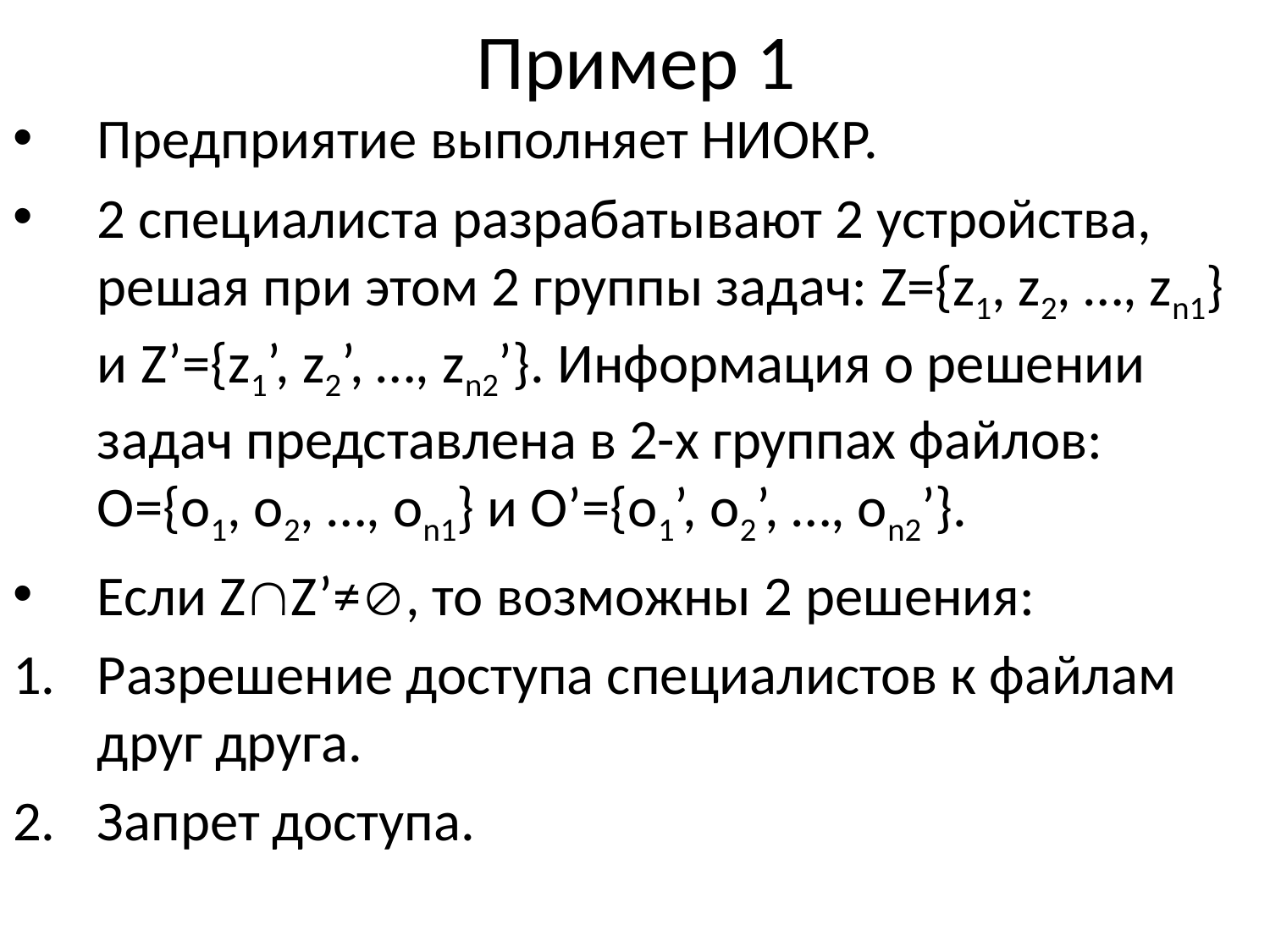

# Пример 1
Предприятие выполняет НИОКР.
2 специалиста разрабатывают 2 устройства, решая при этом 2 группы задач: Z={z1, z2, …, zn1} и Z’={z1’, z2’, …, zn2’}. Информация о решении задач представлена в 2-х группах файлов: O={o1, o2, …, on1} и O’={o1’, o2’, …, on2’}.
Если Z∩Z’≠∅, то возможны 2 решения:
Разрешение доступа специалистов к файлам друг друга.
Запрет доступа.